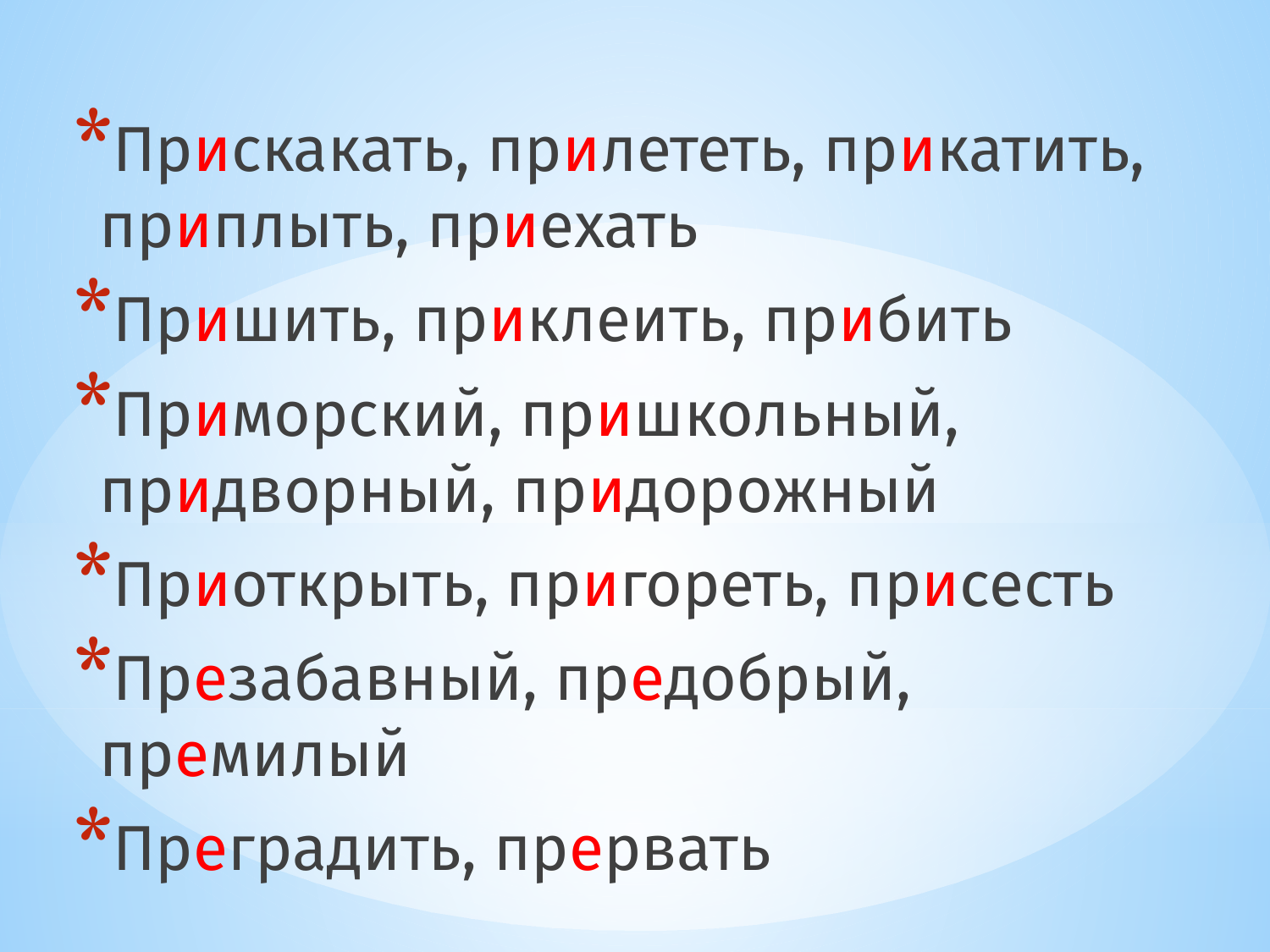

Прискакать, прилететь, прикатить, приплыть, приехать
Пришить, приклеить, прибить
Приморский, пришкольный, придворный, придорожный
Приоткрыть, пригореть, присесть
Презабавный, предобрый, премилый
Преградить, прервать